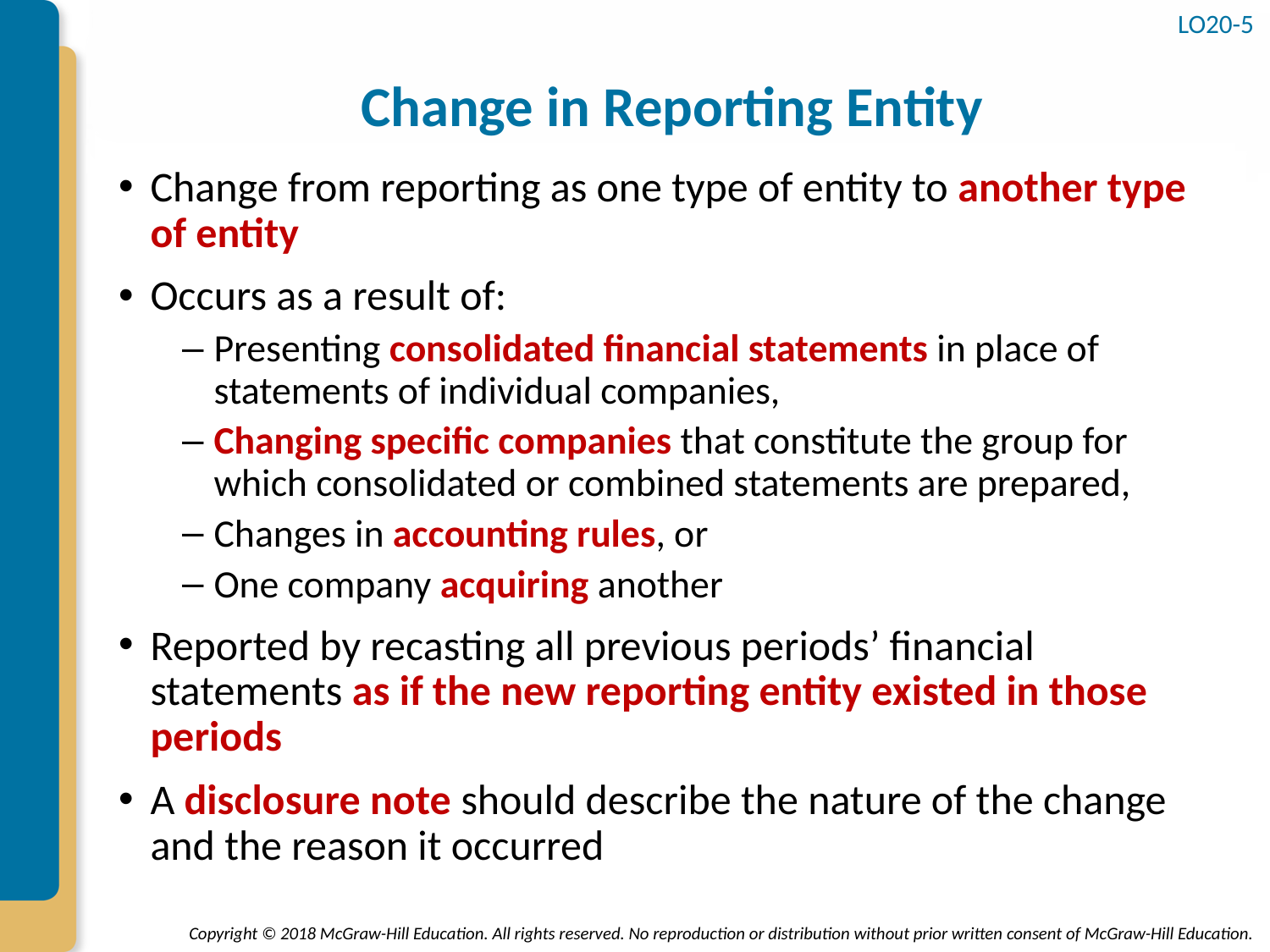

LO20-5
# Change in Reporting Entity
Change from reporting as one type of entity to another type of entity
Occurs as a result of:
Presenting consolidated financial statements in place of statements of individual companies,
Changing specific companies that constitute the group for which consolidated or combined statements are prepared,
Changes in accounting rules, or
One company acquiring another
Reported by recasting all previous periods’ financial statements as if the new reporting entity existed in those periods
A disclosure note should describe the nature of the change and the reason it occurred